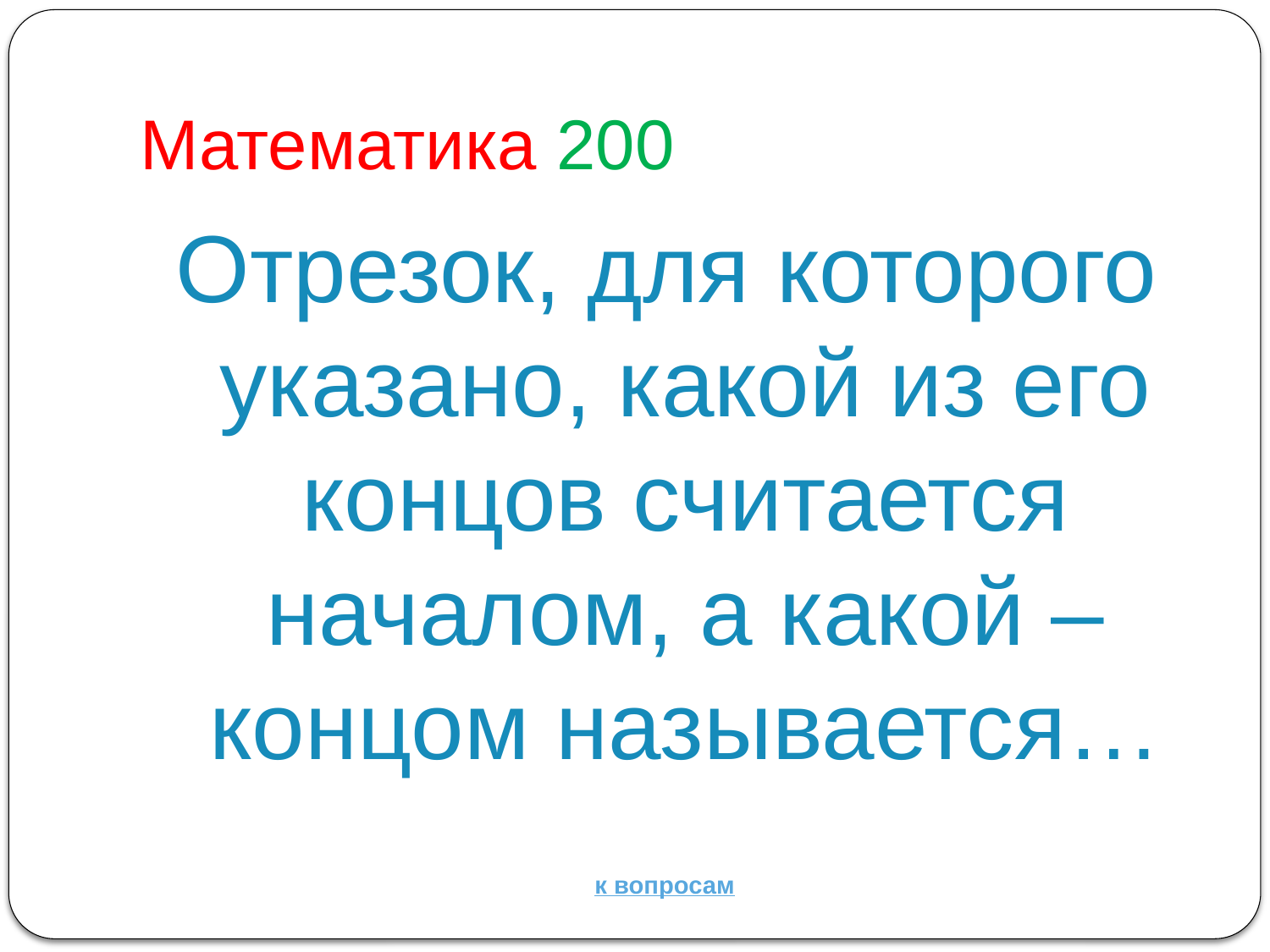

# Математика 200
Отрезок, для которого указано, какой из его концов считается началом, а какой – концом называется…
к вопросам